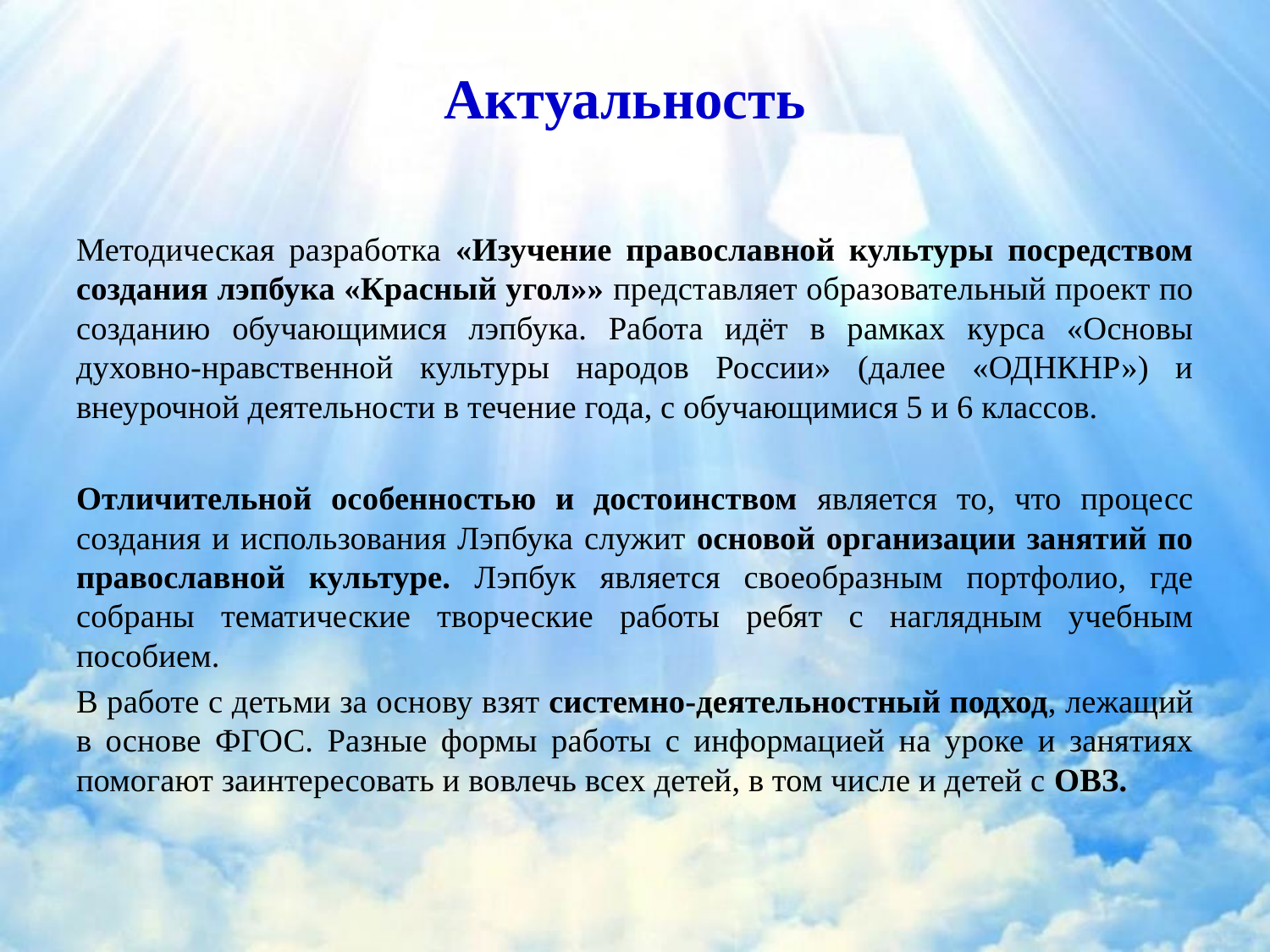

Актуальность
Методическая разработка «Изучение православной культуры посредством создания лэпбука «Красный угол»» представляет образовательный проект по созданию обучающимися лэпбука. Работа идёт в рамках курса «Основы духовно-нравственной культуры народов России» (далее «ОДНКНР») и внеурочной деятельности в течение года, с обучающимися 5 и 6 классов.

Отличительной особенностью и достоинством является то, что процесс создания и использования Лэпбука служит основой организации занятий по православной культуре. Лэпбук является своеобразным портфолио, где собраны тематические творческие работы ребят с наглядным учебным пособием.
В работе с детьми за основу взят системно-деятельностный подход, лежащий в основе ФГОС. Разные формы работы с информацией на уроке и занятиях помогают заинтересовать и вовлечь всех детей, в том числе и детей с ОВЗ.